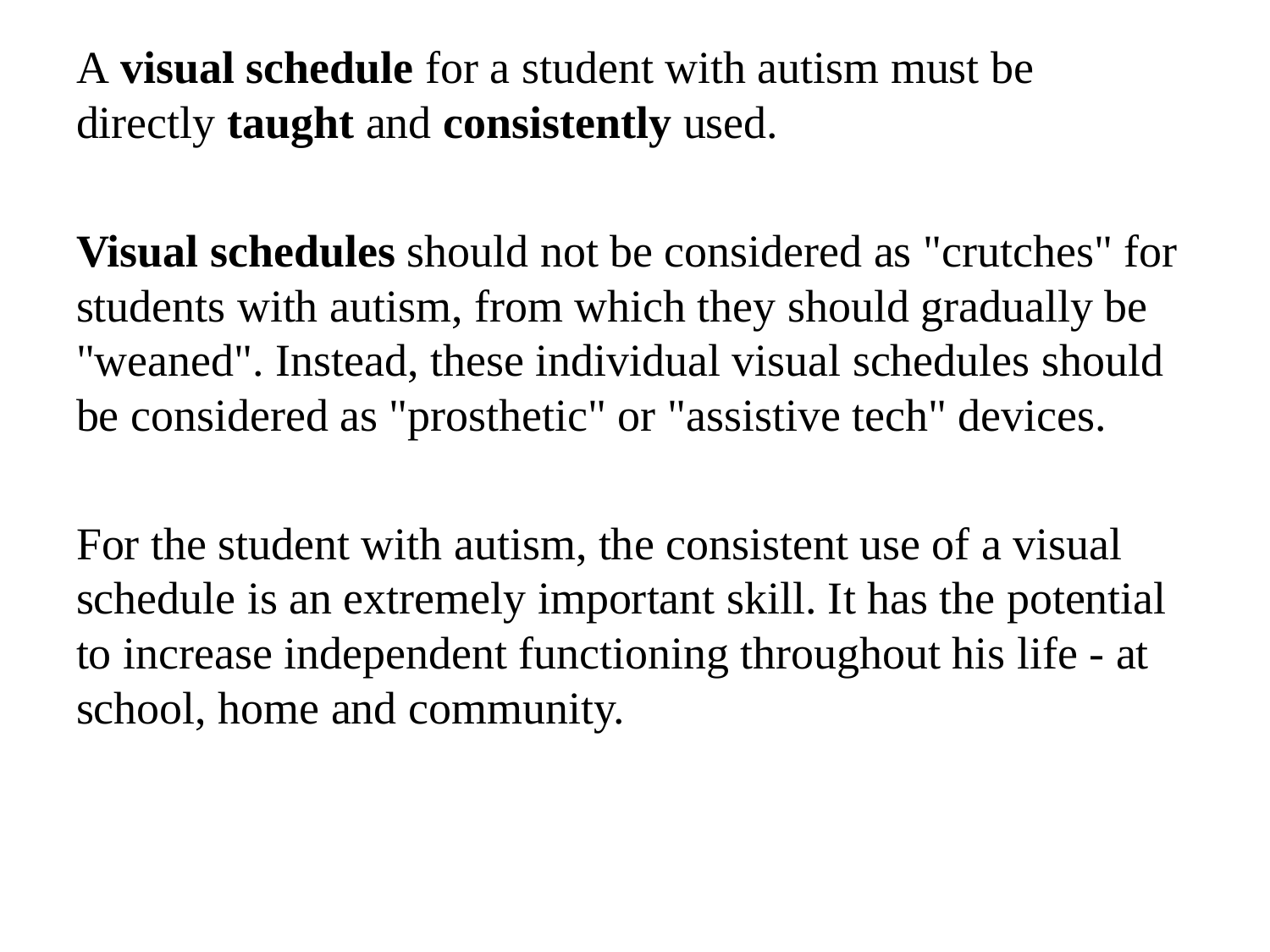

A visual schedule for a student with autism must be directly taught and consistently used.

Visual schedules should not be considered as "crutches" for students with autism, from which they should gradually be "weaned". Instead, these individual visual schedules should be considered as "prosthetic" or "assistive tech" devices.

For the student with autism, the consistent use of a visual schedule is an extremely important skill. It has the potential to increase independent functioning throughout his life - at school, home and community.